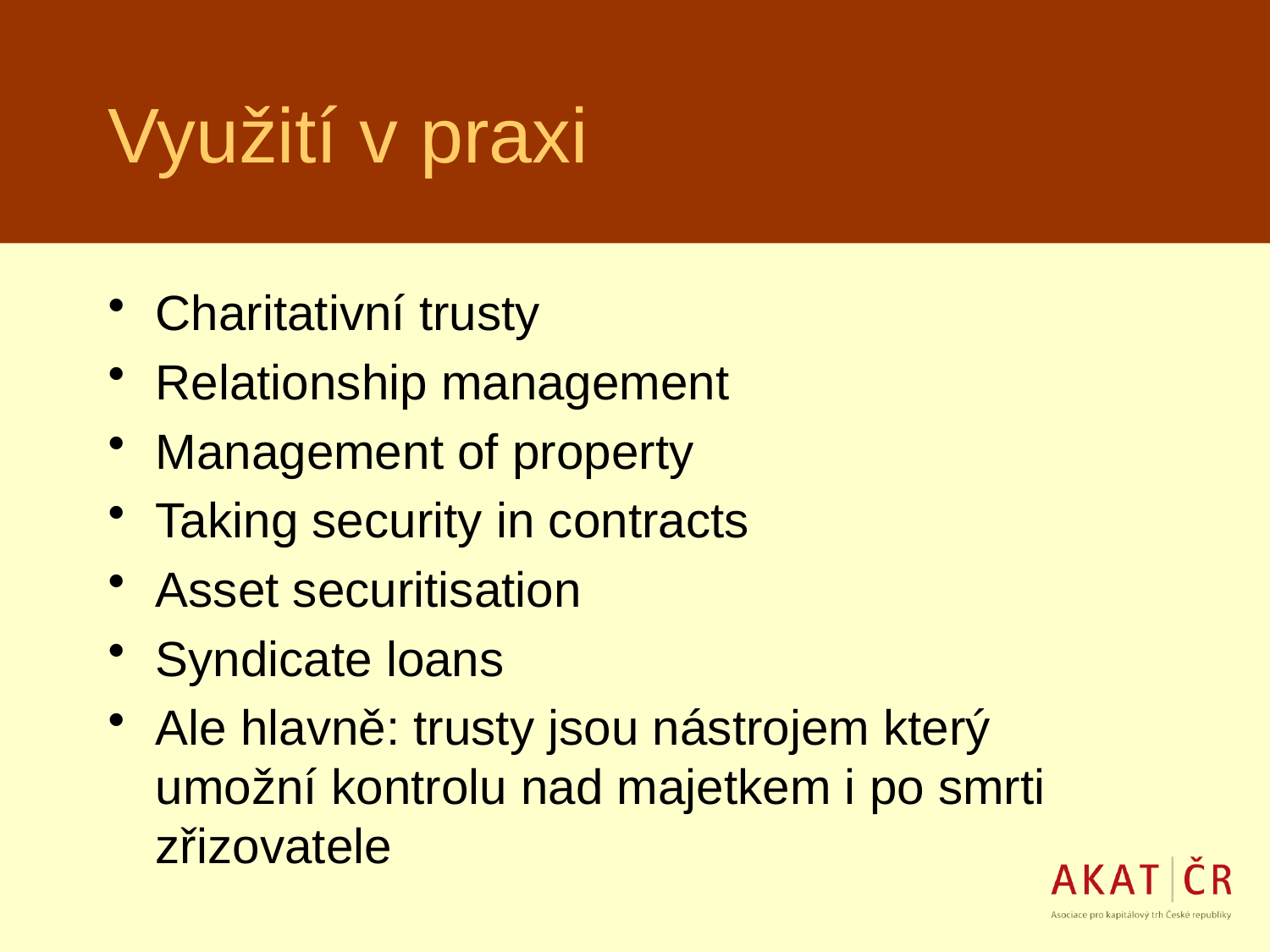

# Využití v praxi
Charitativní trusty
Relationship management
Management of property
Taking security in contracts
Asset securitisation
Syndicate loans
Ale hlavně: trusty jsou nástrojem který umožní kontrolu nad majetkem i po smrti zřizovatele